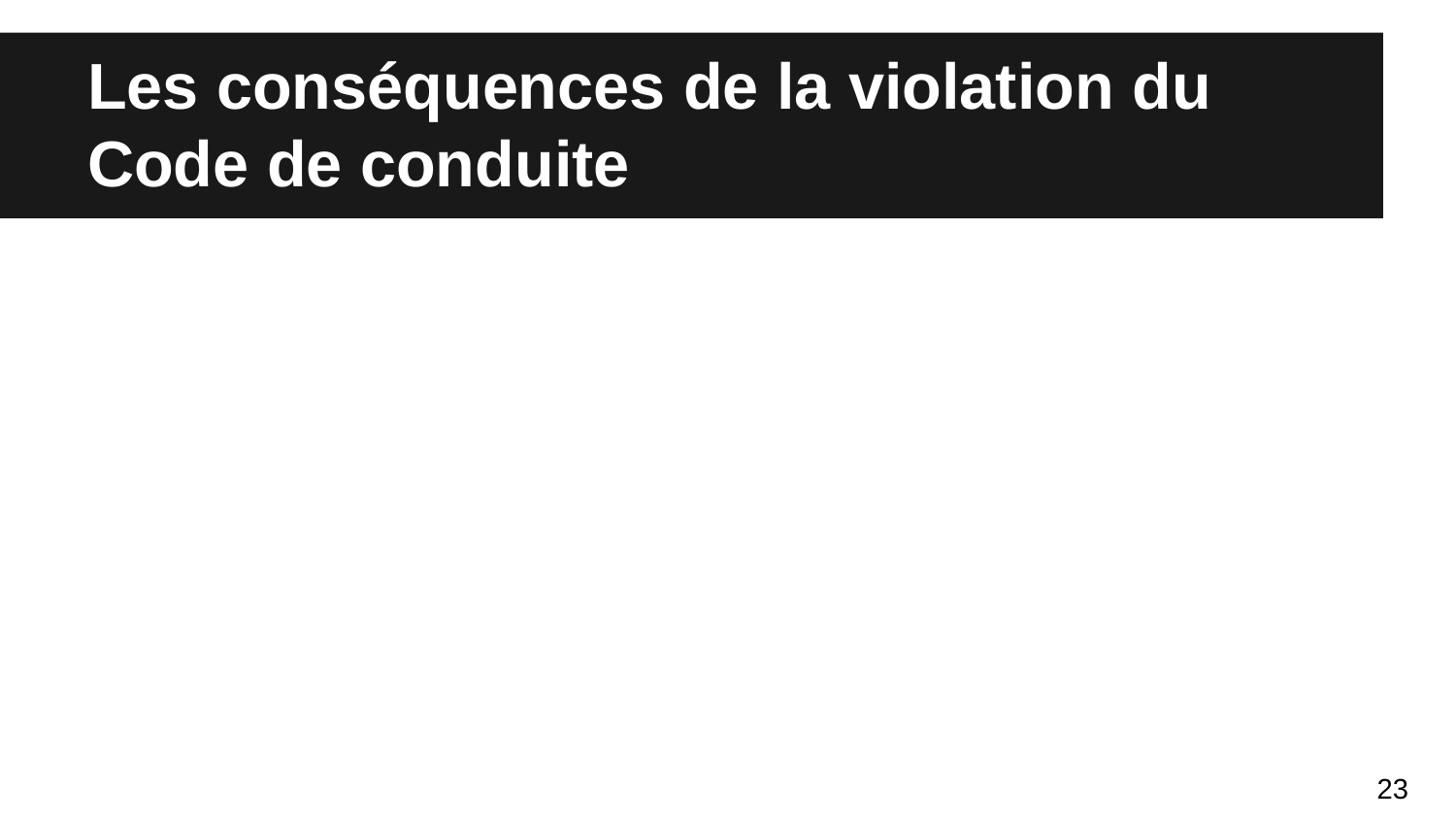

# Les conséquences de la violation du Code de conduite

23